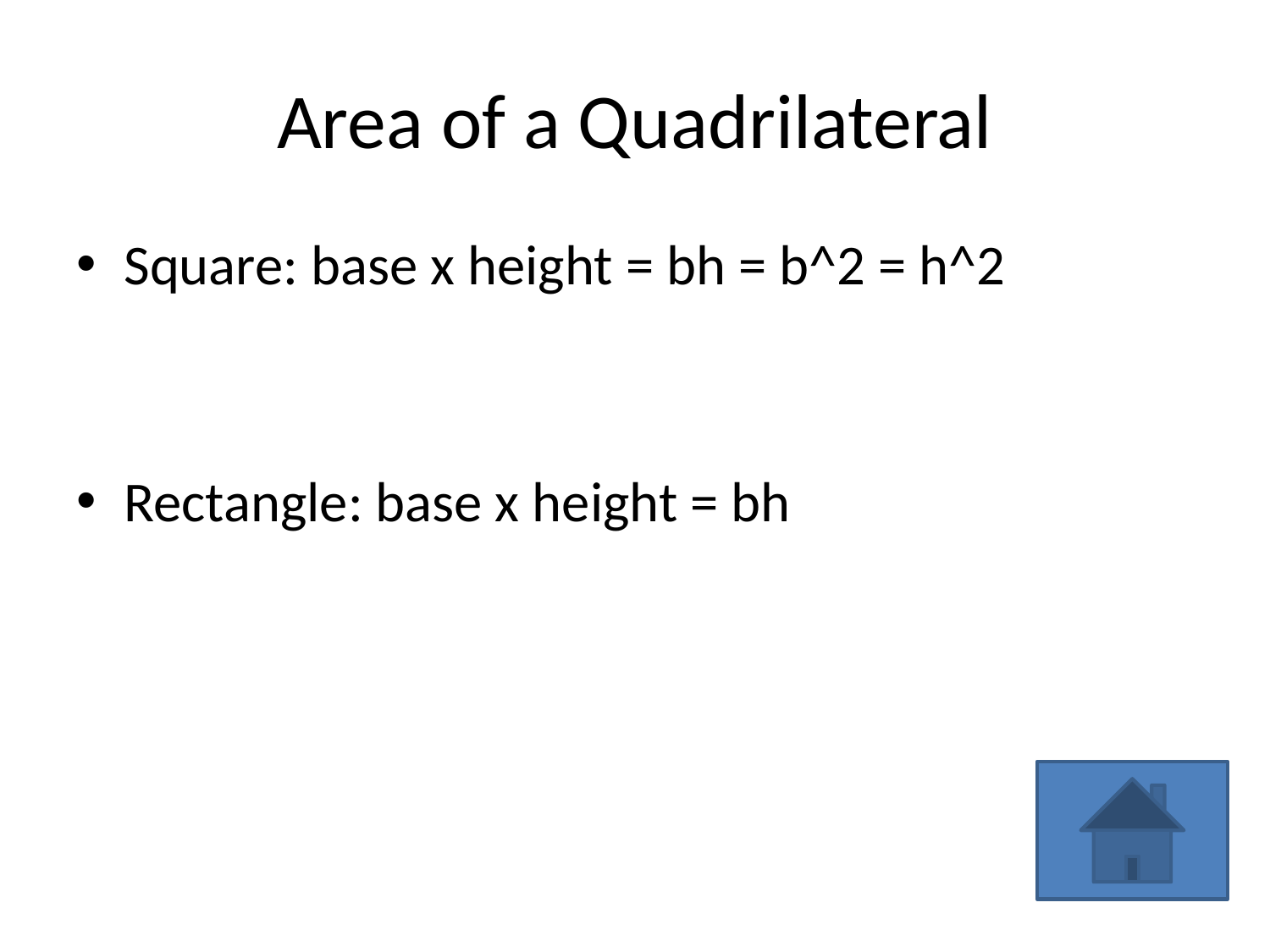

# Area of a Quadrilateral
Square: base x height = bh = b^2 = h^2

Rectangle: base x height = bh